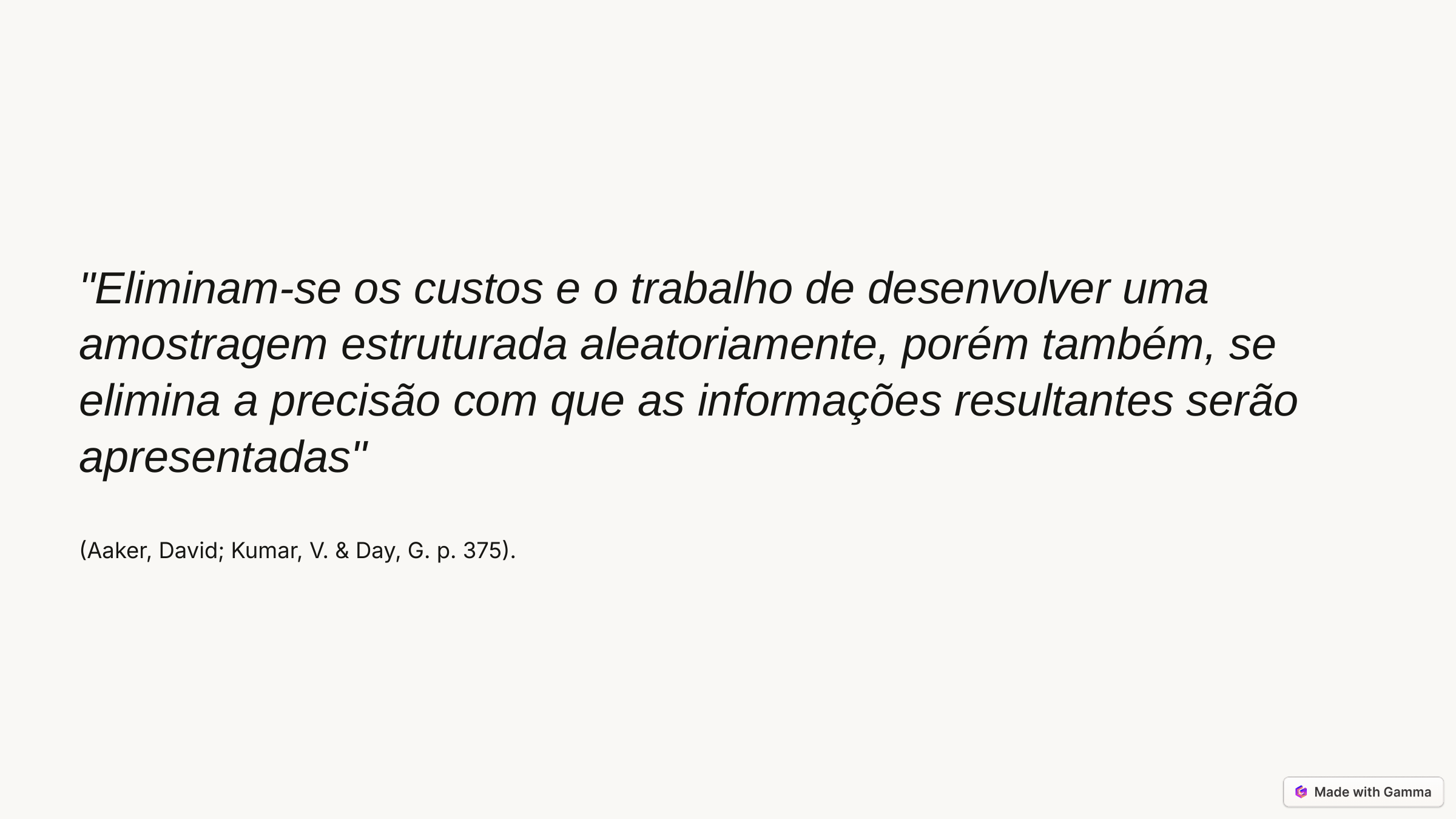

"Eliminam-se os custos e o trabalho de desenvolver uma amostragem estruturada aleatoriamente, porém também, se elimina a precisão com que as informações resultantes serão apresentadas"
(Aaker, David; Kumar, V. & Day, G. p. 375).